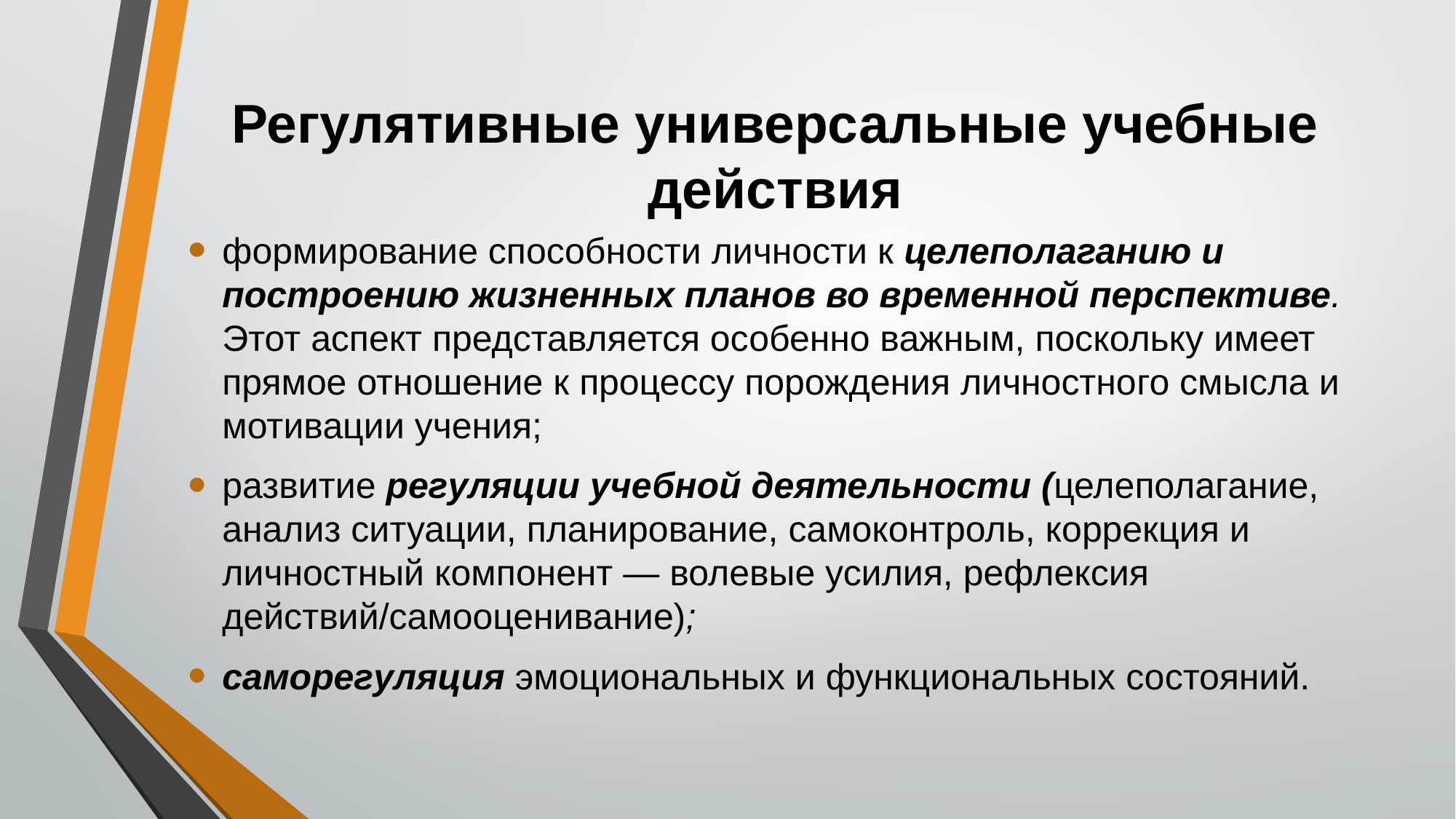

# Регулятивные универсальные учебные действия
формирование способности личности к целеполаганию и построению жизненных планов во временной перспективе. Этот аспект представляется особенно важным, поскольку имеет прямое отношение к процессу порождения личностно­го смысла и мотивации учения;
развитие регуляции учебной деятельности (целеполагание, анализ ситуации, планирование, самоконтроль, коррекция и личностный компонент — волевые усилия, рефлексия действий/самооценивание);
саморегуляция эмоциональных и функциональных со­стояний.